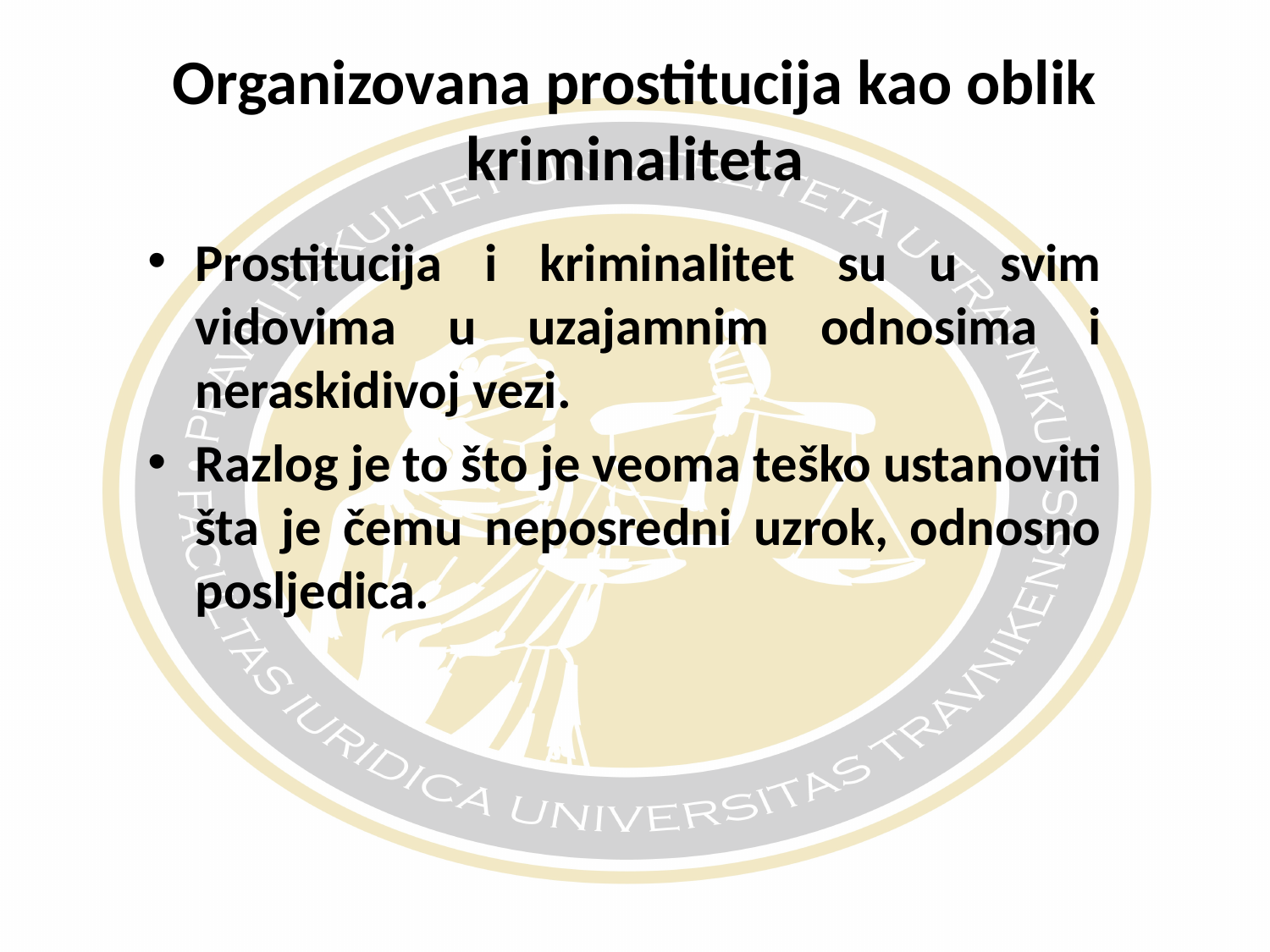

# Organizovana prostitucija kao oblik kriminaliteta
Prostitucija i kriminalitet su u svim vidovima u uzajamnim odnosima i neraskidivoj vezi.
Razlog je to što je veoma teško ustanoviti šta je čemu neposredni uzrok, odnosno posljedica.